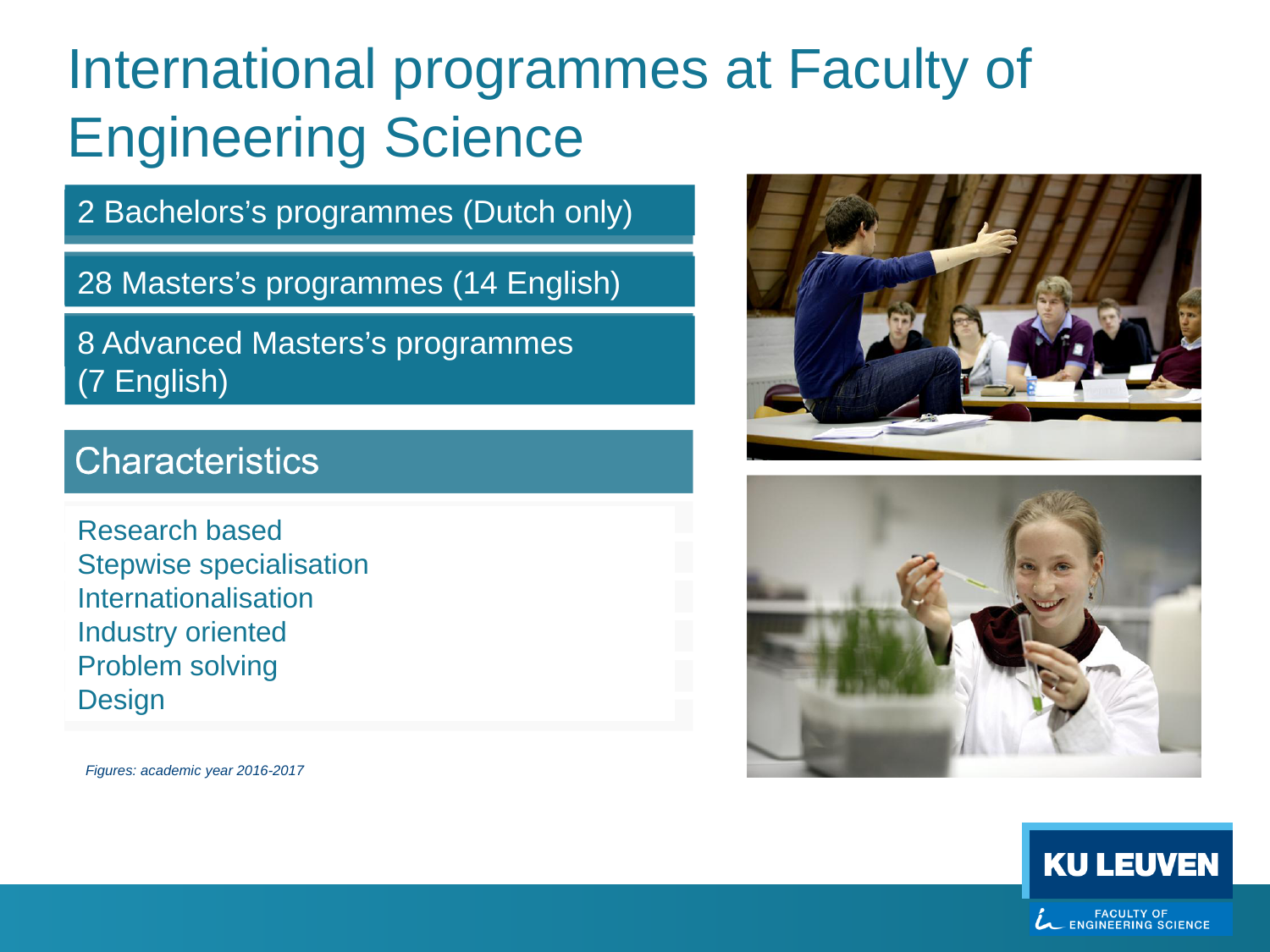

International programmes at Faculty of Engineering Science
2 Bachelors’s programmes (Dutch only)
28 Masters’s programmes (14 English)
8 Advanced Masters’s programmes
(7 English)
Research based
Stepwise specialisation
Internationalisation
Industry oriented
Problem solving
Design
Figures: academic year 2016-2017